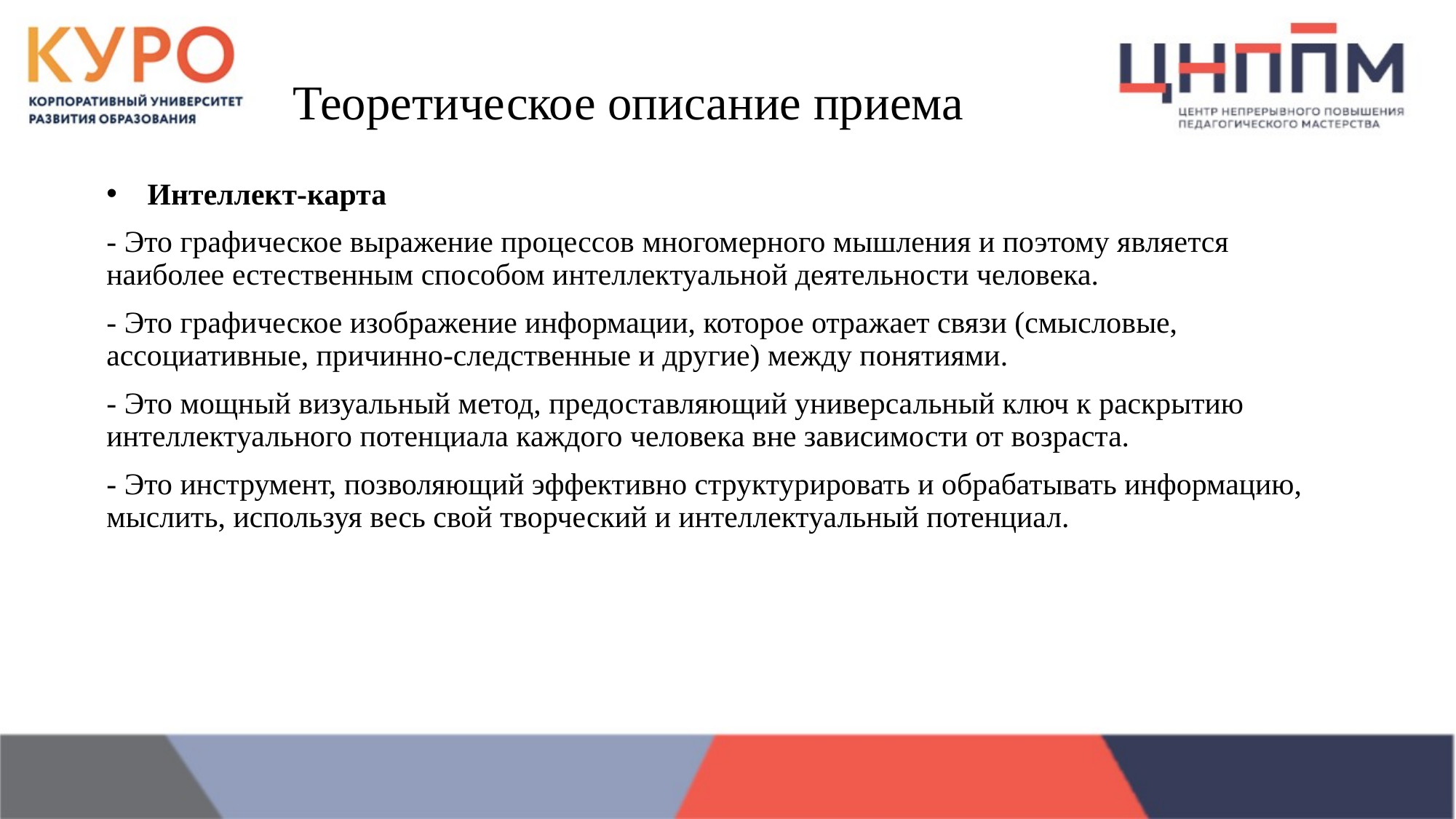

# Теоретическое описание приема
Интеллект-карта
- Это графическое выражение процессов многомерного мышления и поэтому является наиболее естественным способом интеллектуальной деятельности человека.
- Это графическое изображение информации, которое отражает связи (смысловые, ассоциативные, причинно-следственные и другие) между понятиями.
- Это мощный визуальный метод, предоставляющий универсальный ключ к раскрытию интеллектуального потенциала каждого человека вне зависимости от возраста.
- Это инструмент, позволяющий эффективно структурировать и обрабатывать информацию, мыслить, используя весь свой творческий и интеллектуальный потенциал.